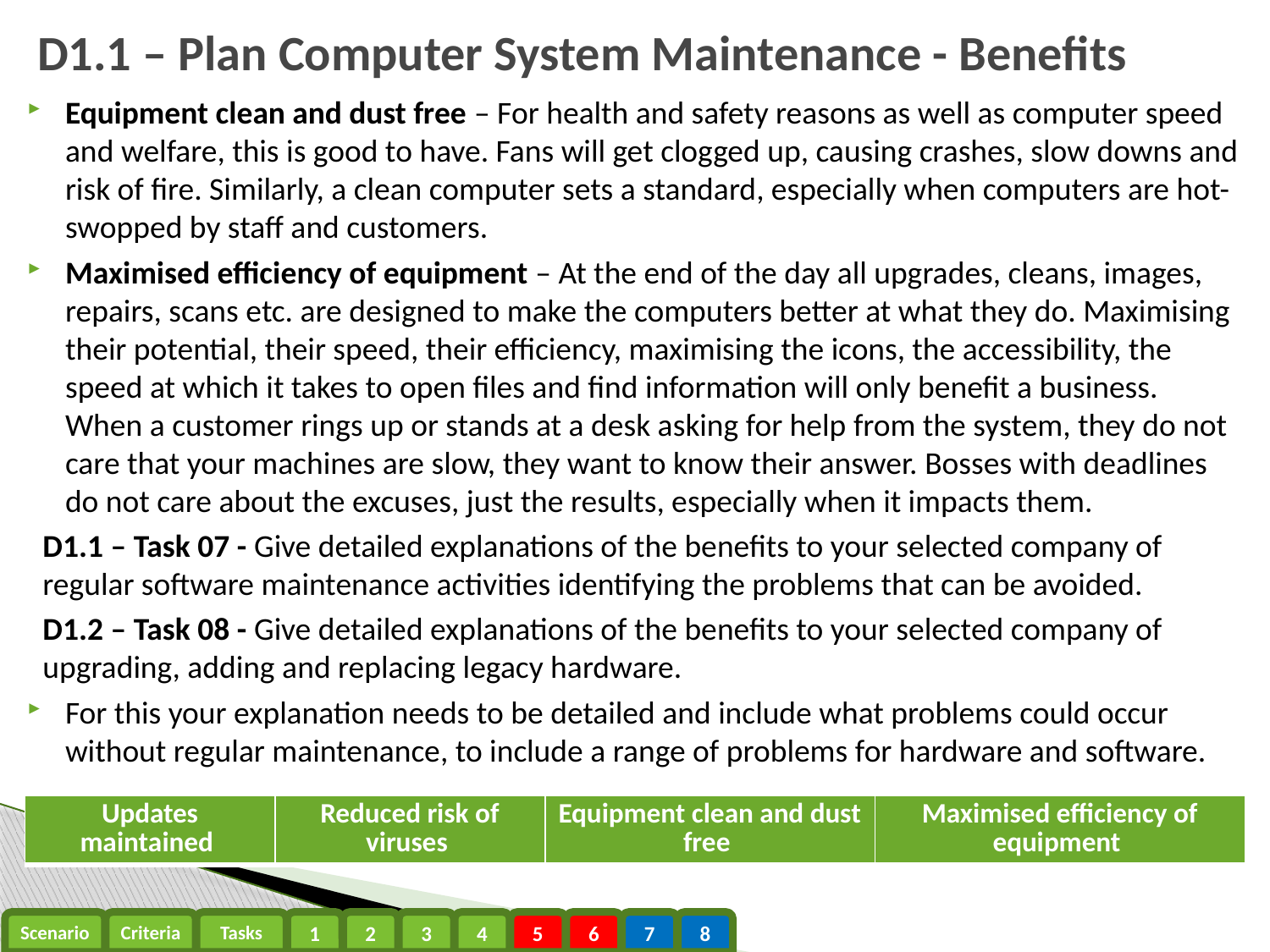

# D1.1 – Plan Computer System Maintenance - Benefits
Equipment clean and dust free – For health and safety reasons as well as computer speed and welfare, this is good to have. Fans will get clogged up, causing crashes, slow downs and risk of fire. Similarly, a clean computer sets a standard, especially when computers are hot-swopped by staff and customers.
Maximised efficiency of equipment – At the end of the day all upgrades, cleans, images, repairs, scans etc. are designed to make the computers better at what they do. Maximising their potential, their speed, their efficiency, maximising the icons, the accessibility, the speed at which it takes to open files and find information will only benefit a business. When a customer rings up or stands at a desk asking for help from the system, they do not care that your machines are slow, they want to know their answer. Bosses with deadlines do not care about the excuses, just the results, especially when it impacts them.
D1.1 – Task 07 - Give detailed explanations of the benefits to your selected company of regular software maintenance activities identifying the problems that can be avoided.
D1.2 – Task 08 - Give detailed explanations of the benefits to your selected company of upgrading, adding and replacing legacy hardware.
For this your explanation needs to be detailed and include what problems could occur without regular maintenance, to include a range of problems for hardware and software.

| Updates maintained | Reduced risk of viruses | Equipment clean and dust free | Maximised efficiency of equipment |
| --- | --- | --- | --- |